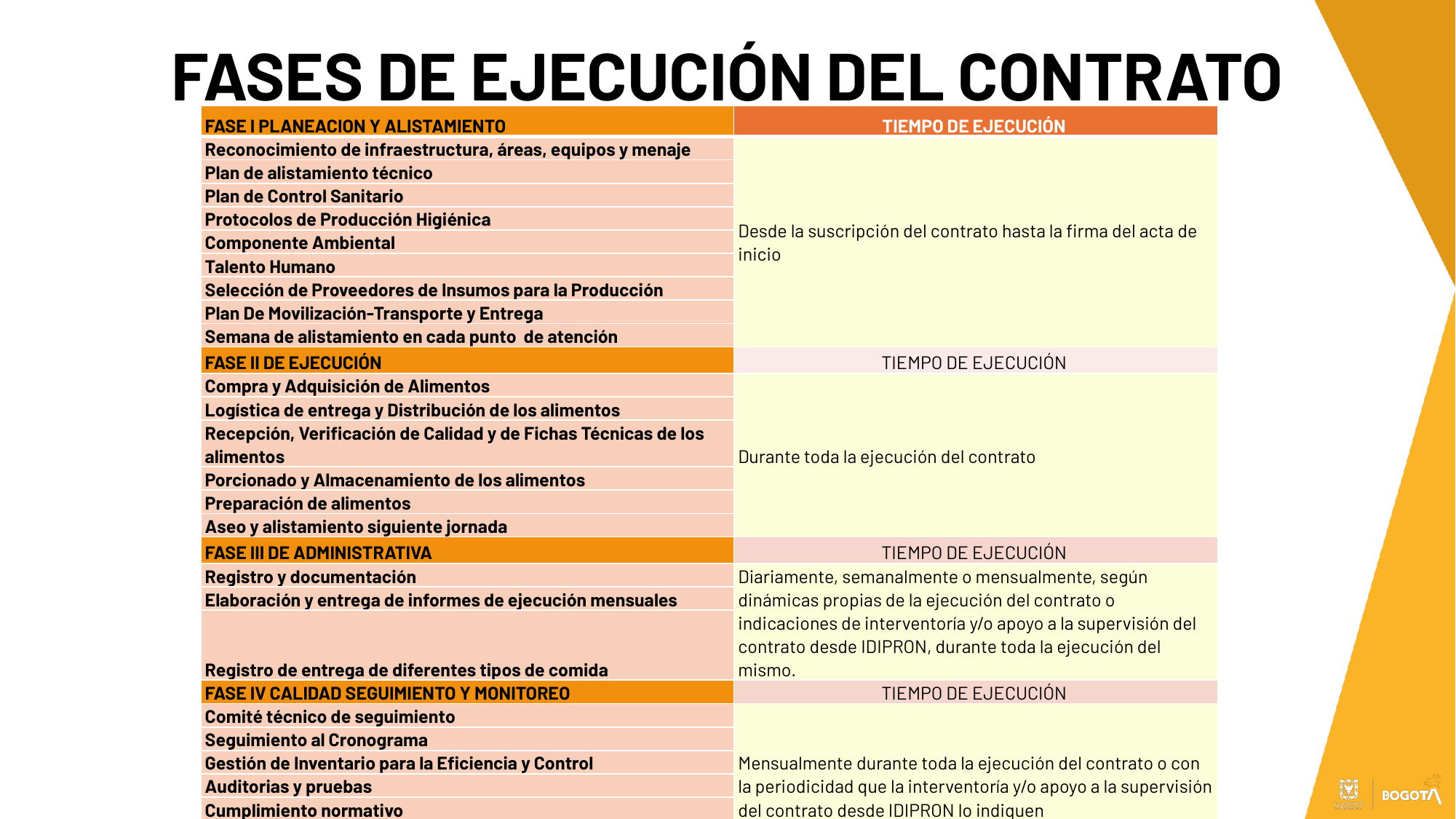

# FASES DE EJECUCIÓN DEL CONTRATO
| FASE I PLANEACION Y ALISTAMIENTO | TIEMPO DE EJECUCIÓN |
| --- | --- |
| Reconocimiento de infraestructura, áreas, equipos y menaje | Desde la suscripción del contrato hasta la firma del acta de inicio |
| Plan de alistamiento técnico |  |
| Plan de Control Sanitario |  |
| Protocolos de Producción Higiénica |  |
| Componente Ambiental |  |
| Talento Humano |  |
| Selección de Proveedores de Insumos para la Producción |  |
| Plan De Movilización-Transporte y Entrega |  |
| Semana de alistamiento en cada punto de atención |  |
| FASE II DE EJECUCIÓN | TIEMPO DE EJECUCIÓN |
| Compra y Adquisición de Alimentos | Durante toda la ejecución del contrato |
| Logística de entrega y Distribución de los alimentos |  |
| Recepción, Verificación de Calidad y de Fichas Técnicas de los alimentos |  |
| Porcionado y Almacenamiento de los alimentos |  |
| Preparación de alimentos |  |
| Aseo y alistamiento siguiente jornada |  |
| FASE III DE ADMINISTRATIVA | TIEMPO DE EJECUCIÓN |
| Registro y documentación | Diariamente, semanalmente o mensualmente, según dinámicas propias de la ejecución del contrato o indicaciones de interventoría y/o apoyo a la supervisión del contrato desde IDIPRON, durante toda la ejecución del mismo. |
| Elaboración y entrega de informes de ejecución mensuales |  |
| Registro de entrega de diferentes tipos de comida |  |
| FASE IV CALIDAD SEGUIMIENTO Y MONITOREO | TIEMPO DE EJECUCIÓN |
| Comité técnico de seguimiento | Mensualmente durante toda la ejecución del contrato o con la periodicidad que la interventoría y/o apoyo a la supervisión del contrato desde IDIPRON lo indiquen |
| Seguimiento al Cronograma |  |
| Gestión de Inventario para la Eficiencia y Control |  |
| Auditorias y pruebas |  |
| Cumplimiento normativo |  |
| Evaluación de resultados |  |
| Seguimiento y control |  |